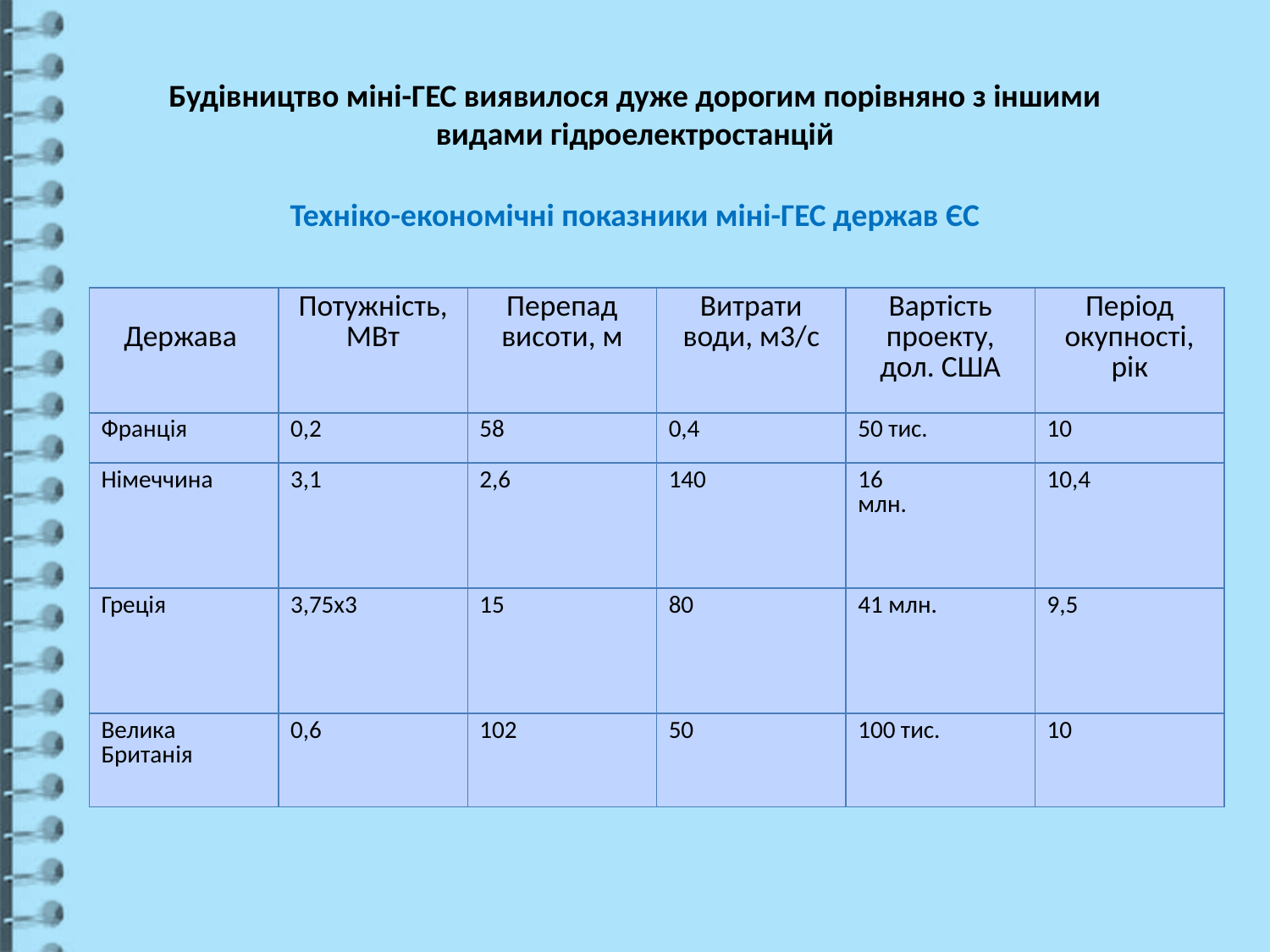

Будівництво міні-ГЕС виявилося дуже дорогим порівняно з іншими видами гідроелектростанцій
Техніко-економічні показники міні-ГЕС держав ЄС
| Держава | Потужність, МВт | Перепад висоти, м | Витрати води, м3/c | Вартість проекту, дол. США | Період окупності, рік |
| --- | --- | --- | --- | --- | --- |
| Франція | 0,2 | 58 | 0,4 | 50 тис. | 10 |
| Німеччина | 3,1 | 2,6 | 140 | 16 млн. | 10,4 |
| Греція | 3,75x3 | 15 | 80 | 41 млн. | 9,5 |
| Велика Британія | 0,6 | 102 | 50 | 100 тис. | 10 |